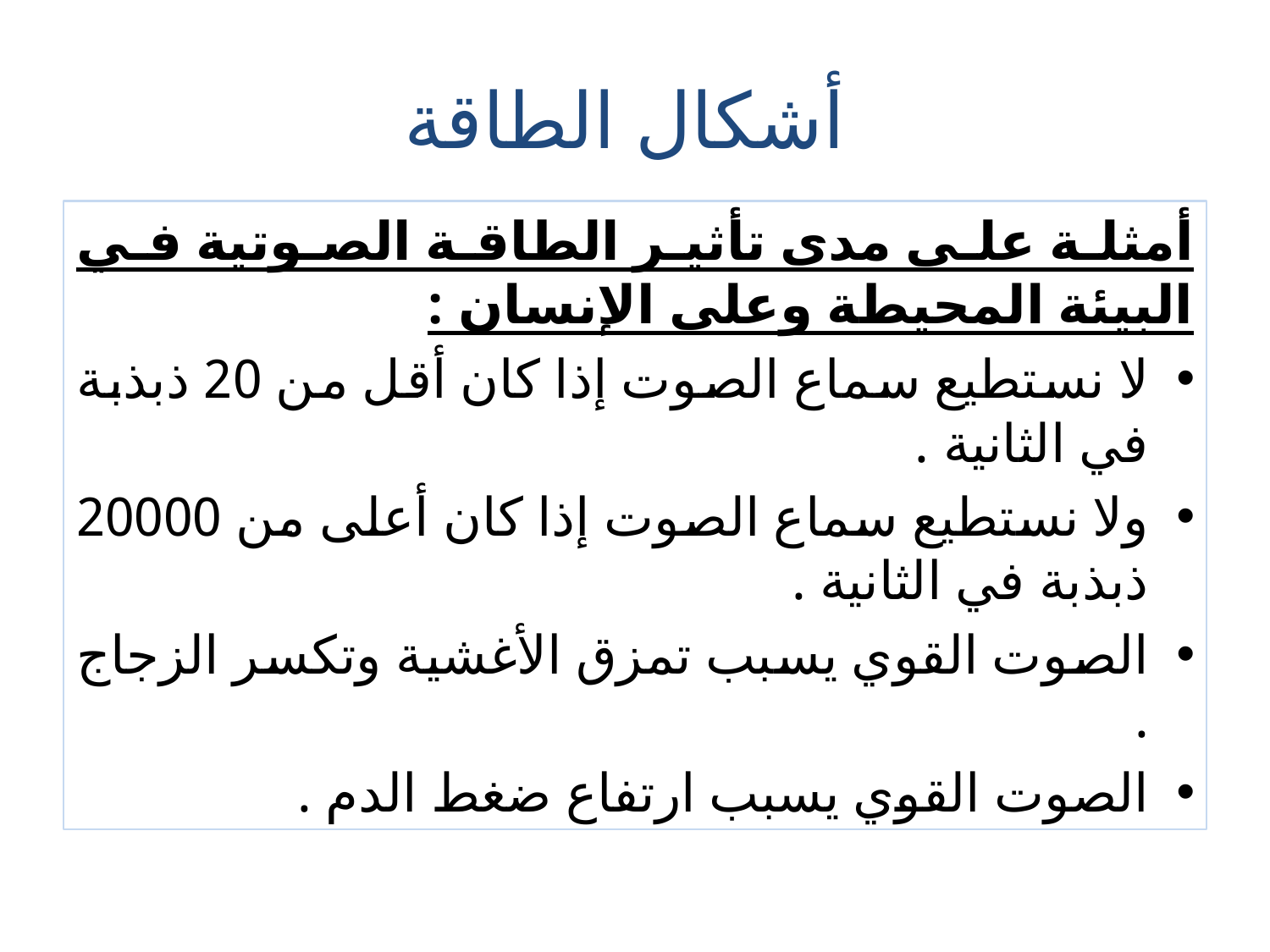

# أشكال الطاقة
أمثلة على مدى تأثير الطاقة الصوتية في البيئة المحيطة وعلى الإنسان :
لا نستطيع سماع الصوت إذا كان أقل من 20 ذبذبة في الثانية .
ولا نستطيع سماع الصوت إذا كان أعلى من 20000 ذبذبة في الثانية .
الصوت القوي يسبب تمزق الأغشية وتكسر الزجاج .
الصوت القوي يسبب ارتفاع ضغط الدم .